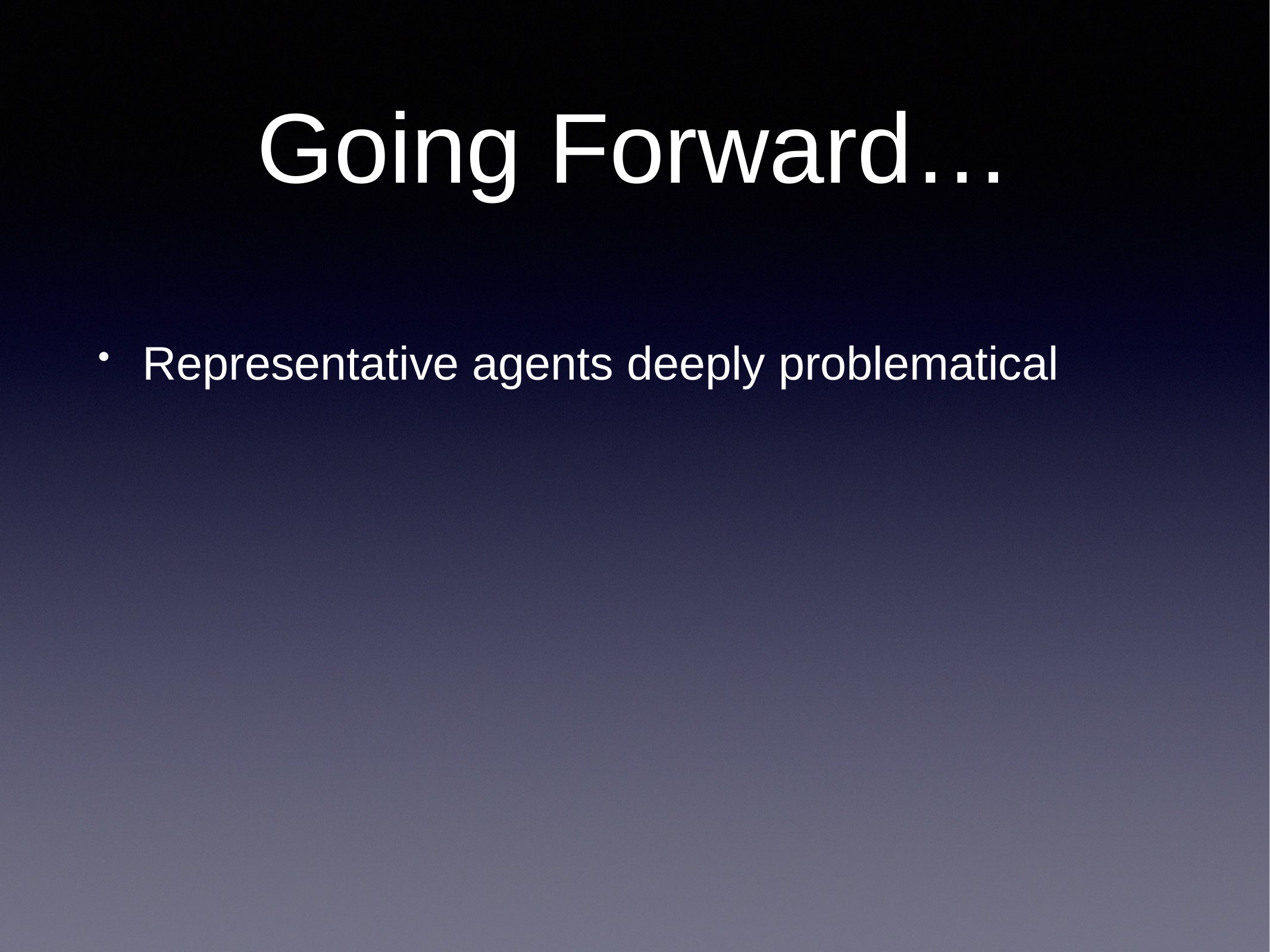

# Going Forward…
Representative agents deeply problematical